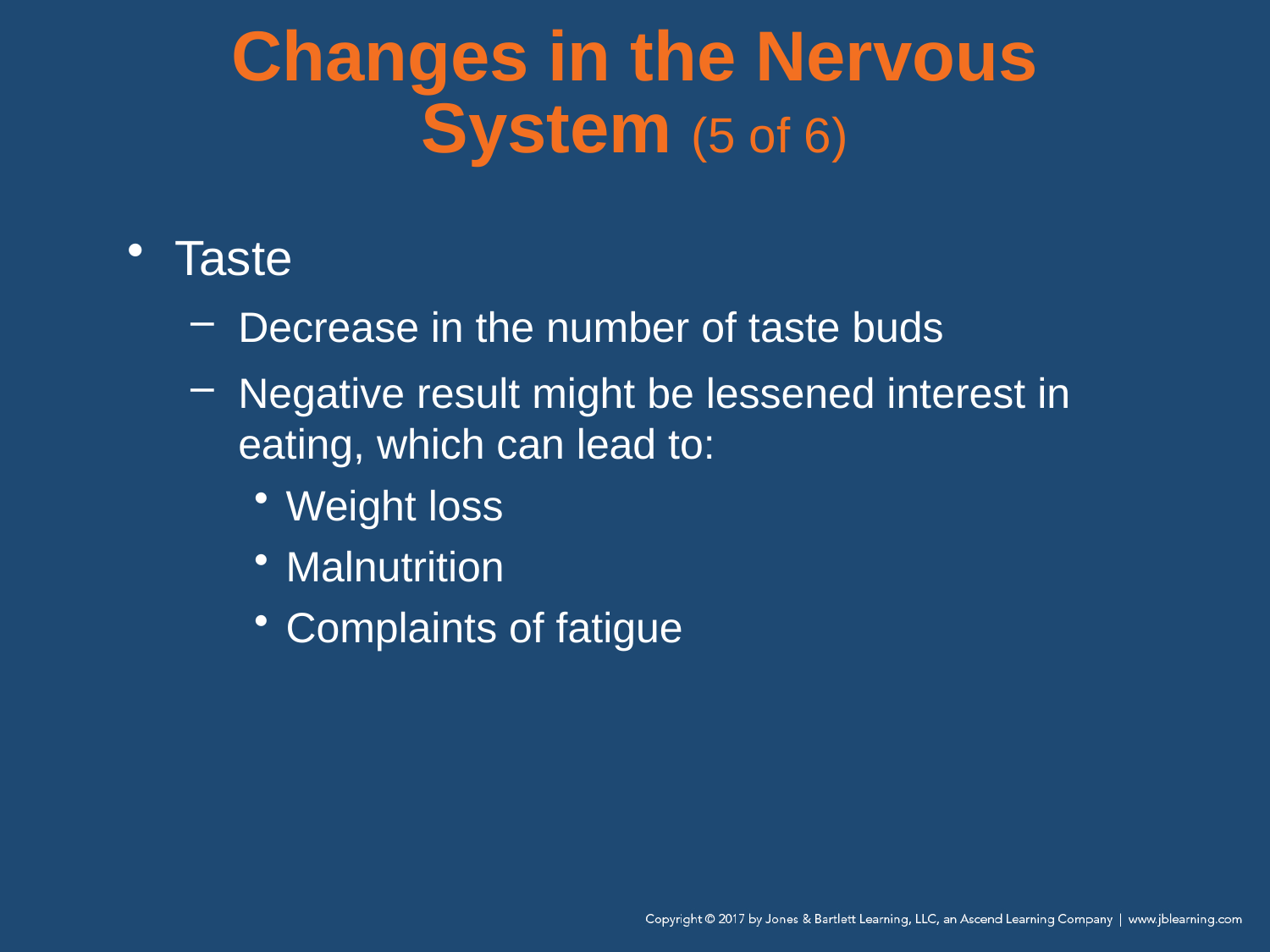

# Changes in the Nervous System (5 of 6)
Taste
Decrease in the number of taste buds
Negative result might be lessened interest in eating, which can lead to:
Weight loss
Malnutrition
Complaints of fatigue